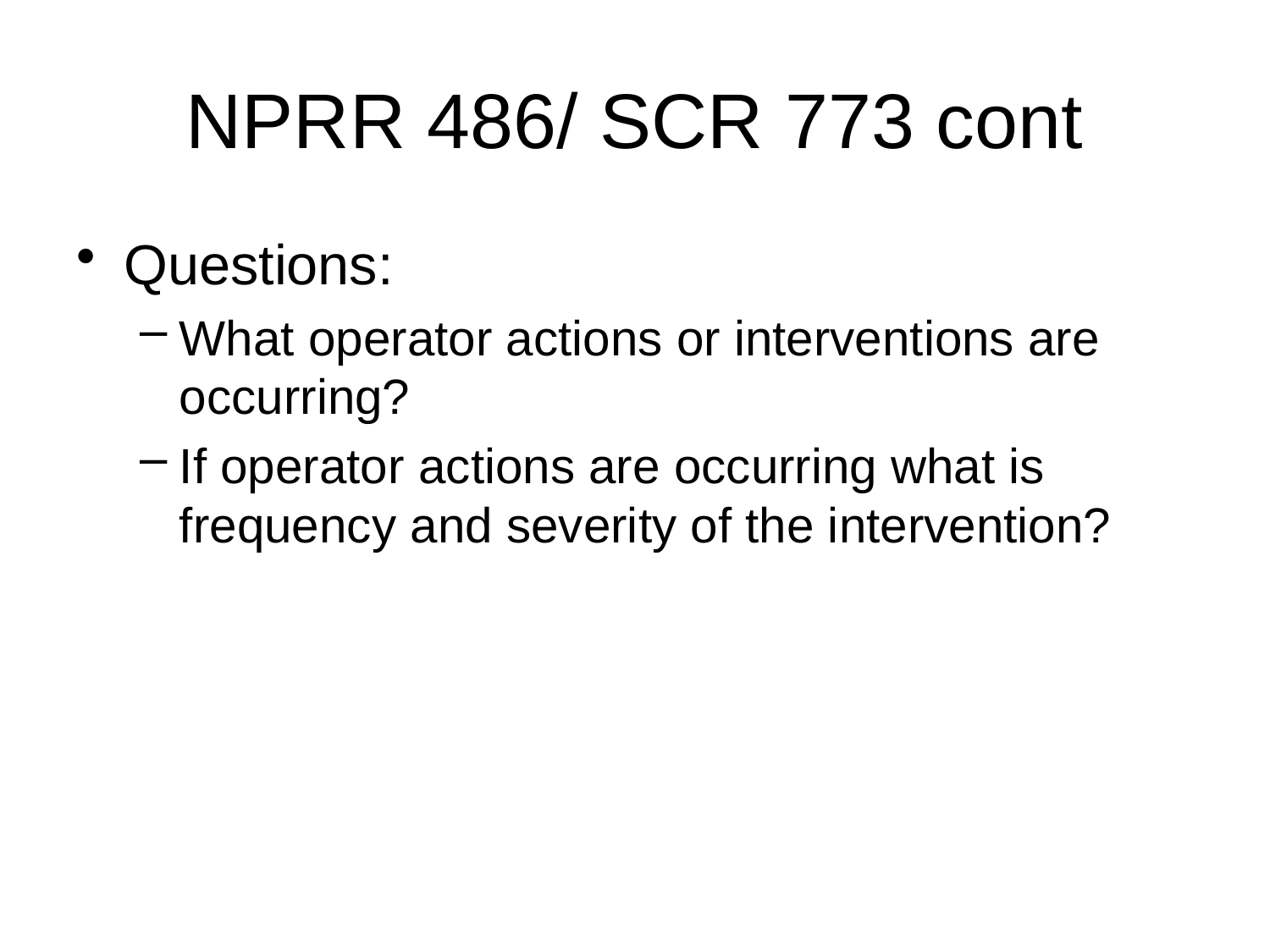

# NPRR 486/ SCR 773 cont
Questions:
What operator actions or interventions are occurring?
If operator actions are occurring what is frequency and severity of the intervention?